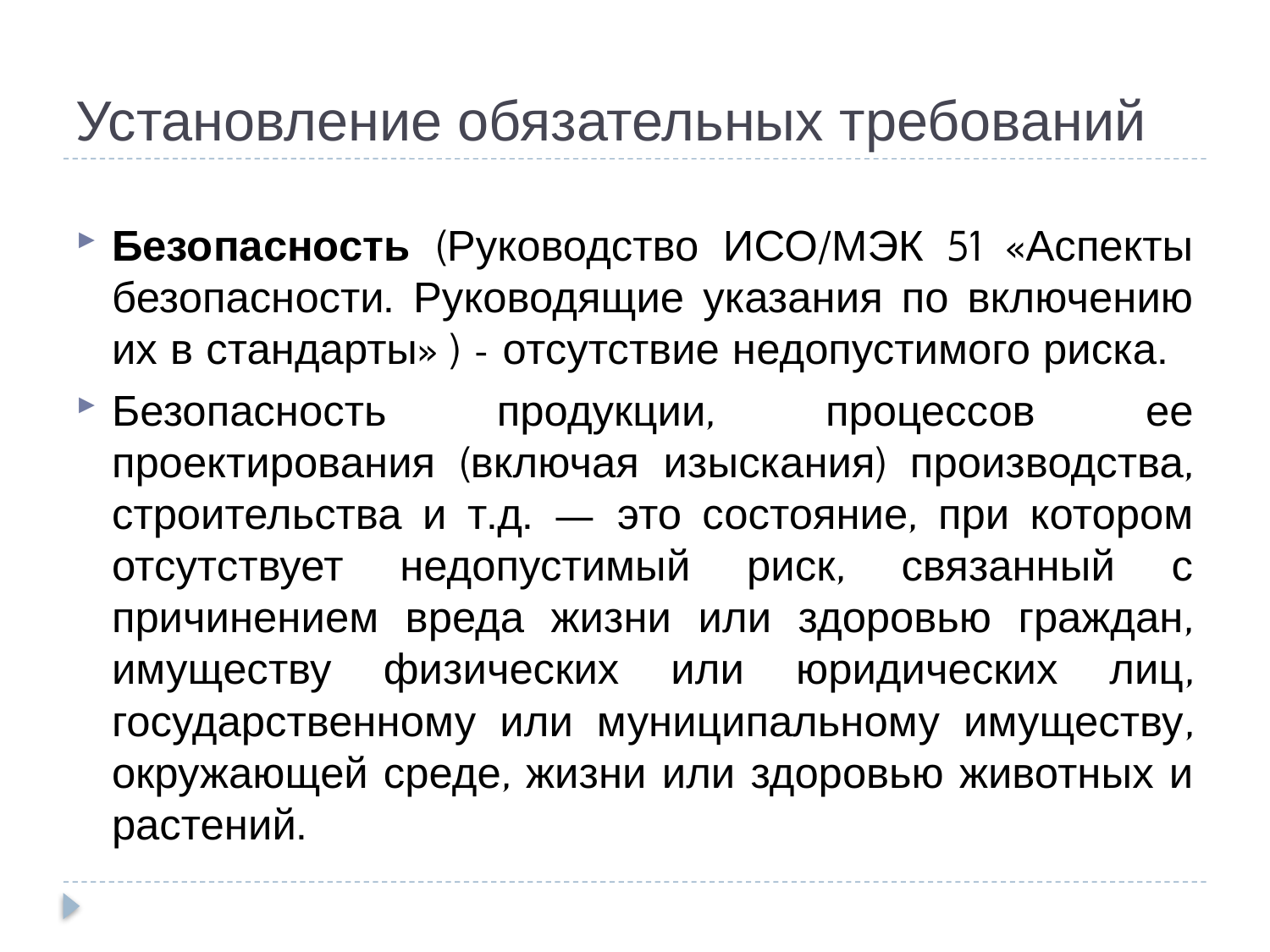

# Установление обязательных требований
Безопасность (Руководство ИСО/МЭК 51 «Аспекты безопасности. Руководящие указания по включению их в стандарты» ) - отсутствие недопустимого риска.
Безопасность продукции, процессов ее проектирования (включая изыскания) производства, строительства и т.д. — это состояние, при котором отсутствует недопустимый риск, связанный с причинением вреда жизни или здоровью граждан, имуществу физических или юридических лиц, государственному или муниципальному имуществу, окружающей среде, жизни или здоровью животных и растений.